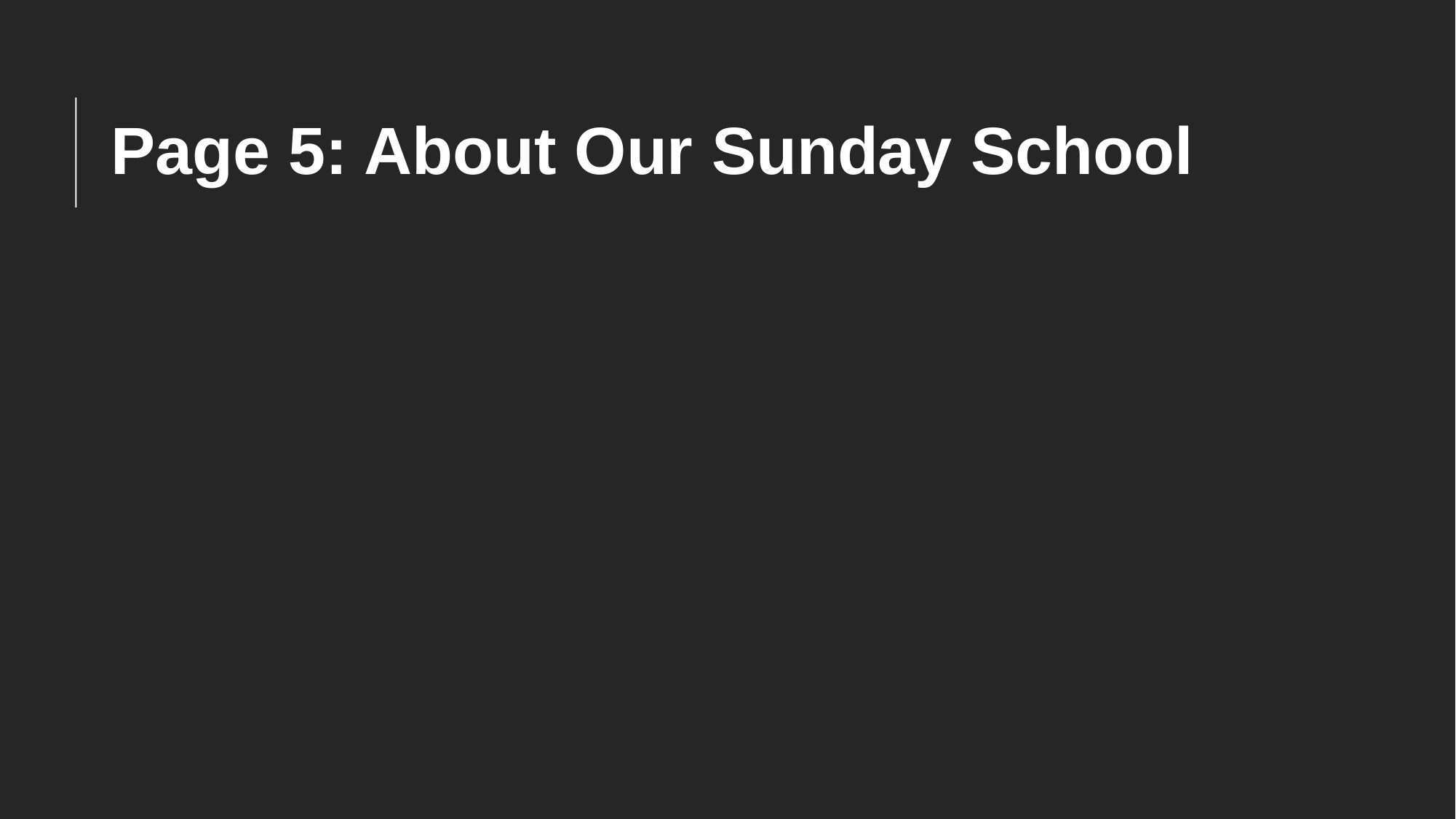

# Page 5: About Our Sunday School